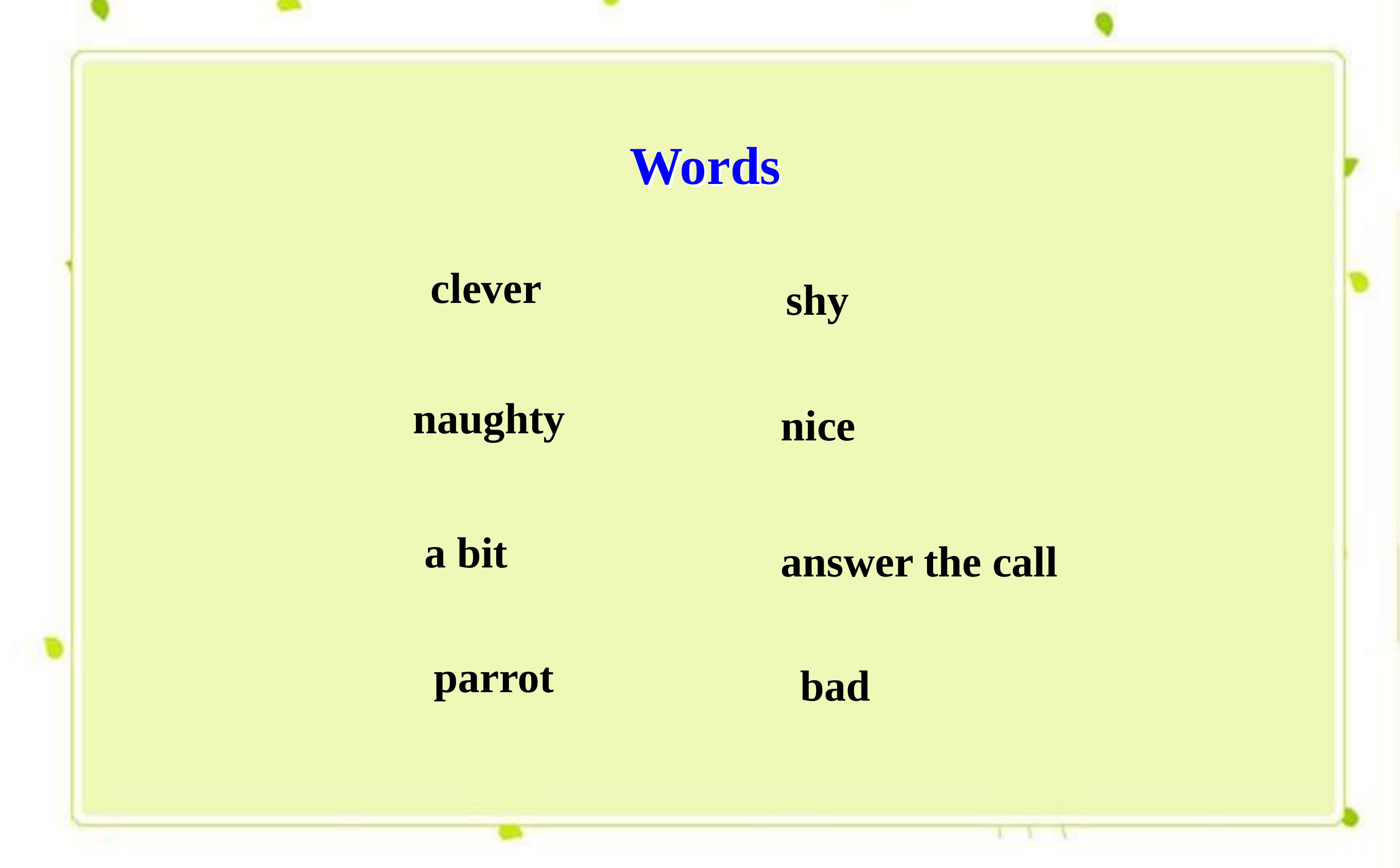

Words
clever
shy
naughty
nice
a bit
answer the call
parrot
bad